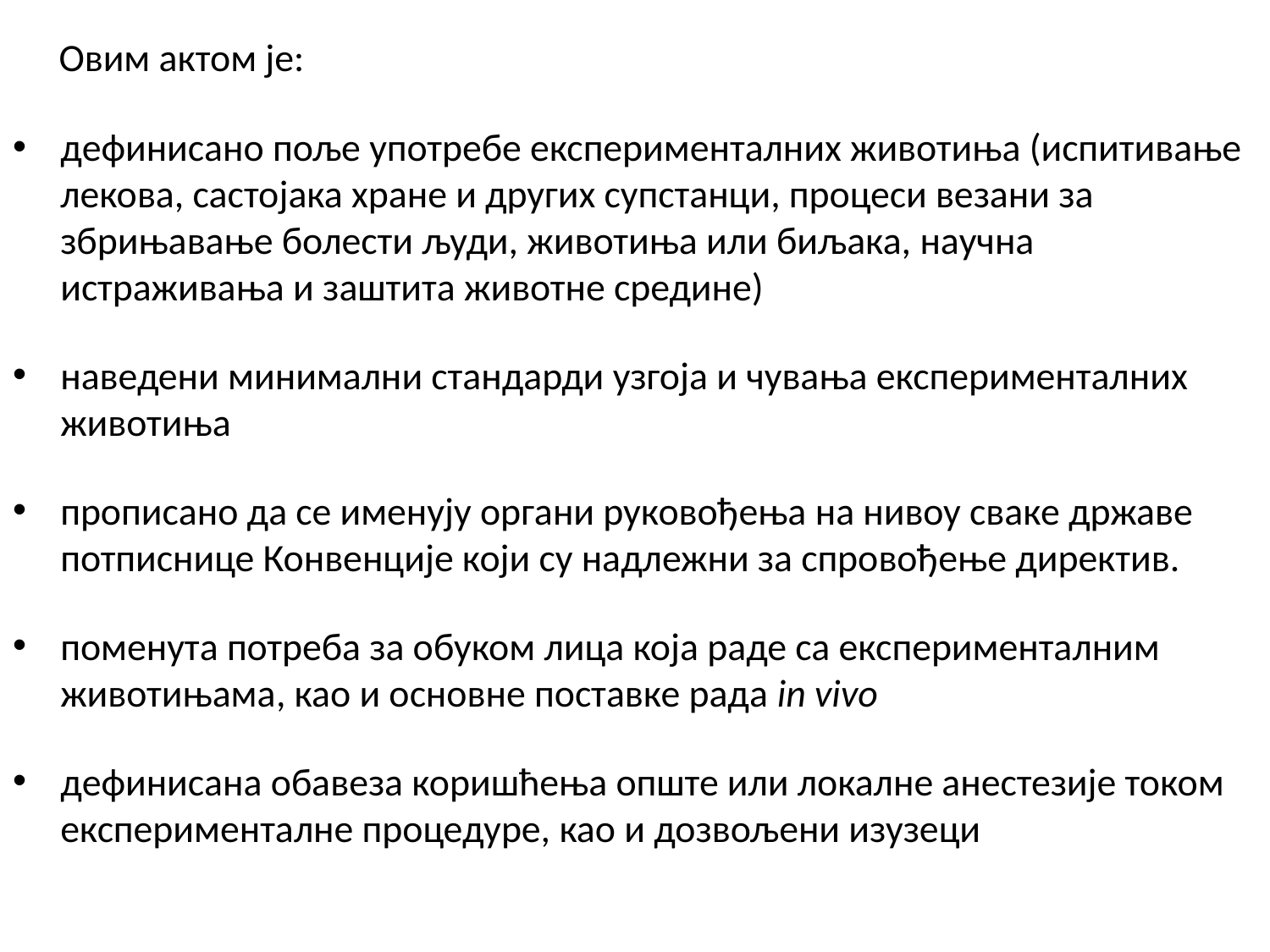

Овим актом је:
дефинисано поље употребе експерименталних животиња (испитивање лекова, састојака хране и других супстанци, процеси везани за збрињавање болести људи, животиња или биљака, научна истраживања и заштита животне средине)

наведени минимални стандарди узгоја и чувања експерименталних животиња

прописано да се именују органи руковођења на нивоу сваке државе потписнице Конвенције који су надлежни за спровођење директив.

поменута потреба за обуком лица која раде са експерименталним животињама, као и основне поставке рада in vivo

дефинисана обавеза коришћења опште или локалне анестезије током експерименталне процедуре, као и дозвољени изузеци